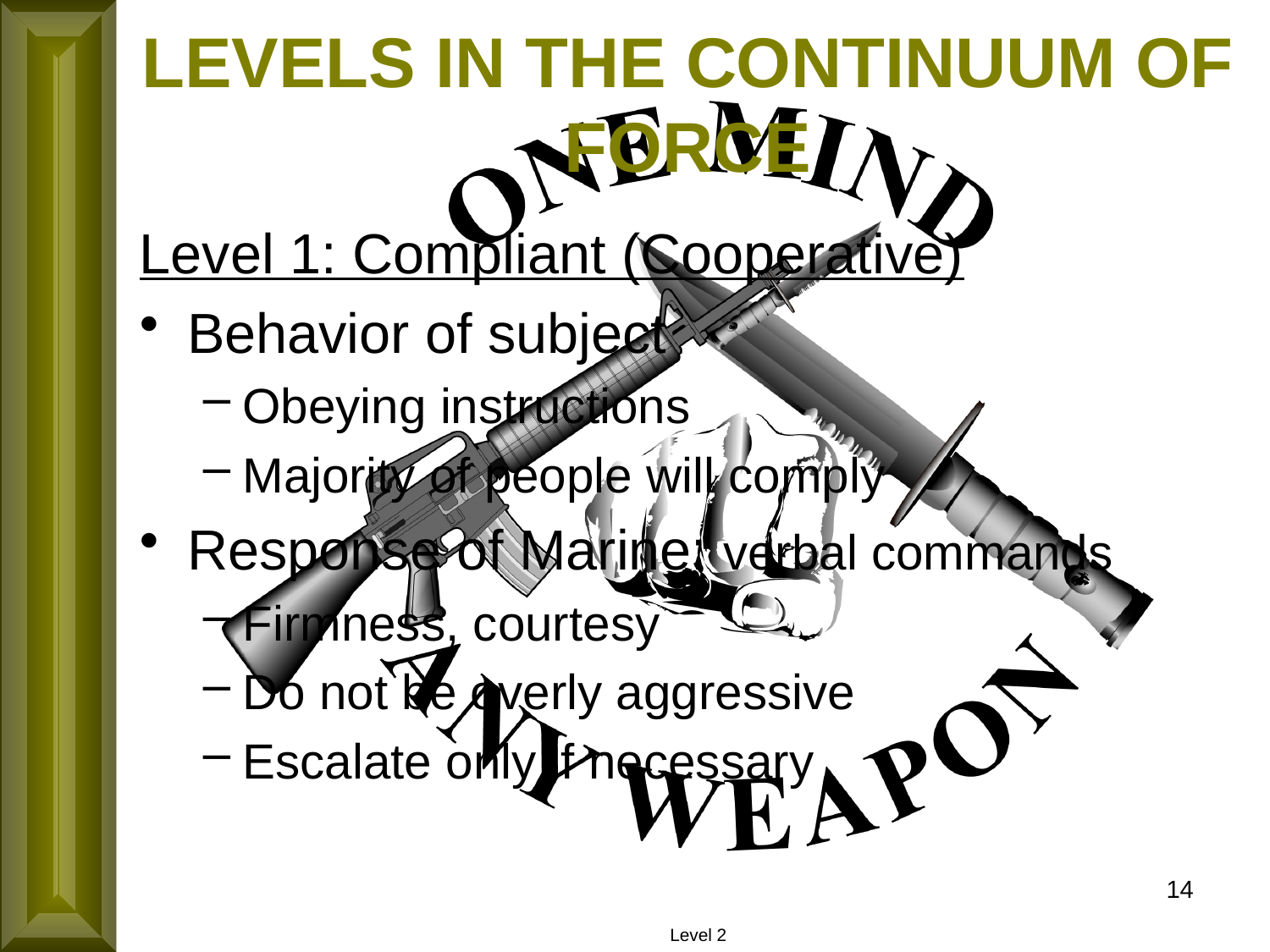

LEVELS IN THE CONTINUUM OF FORCE
Level 1: Compliant (Cooperative)
Behavior of subject
Obeying instructions
Majority of people will comply
Response of Marine: verbal commands
Firmness, courtesy
Do not be overly aggressive
Escalate only if necessary
14
Level 2